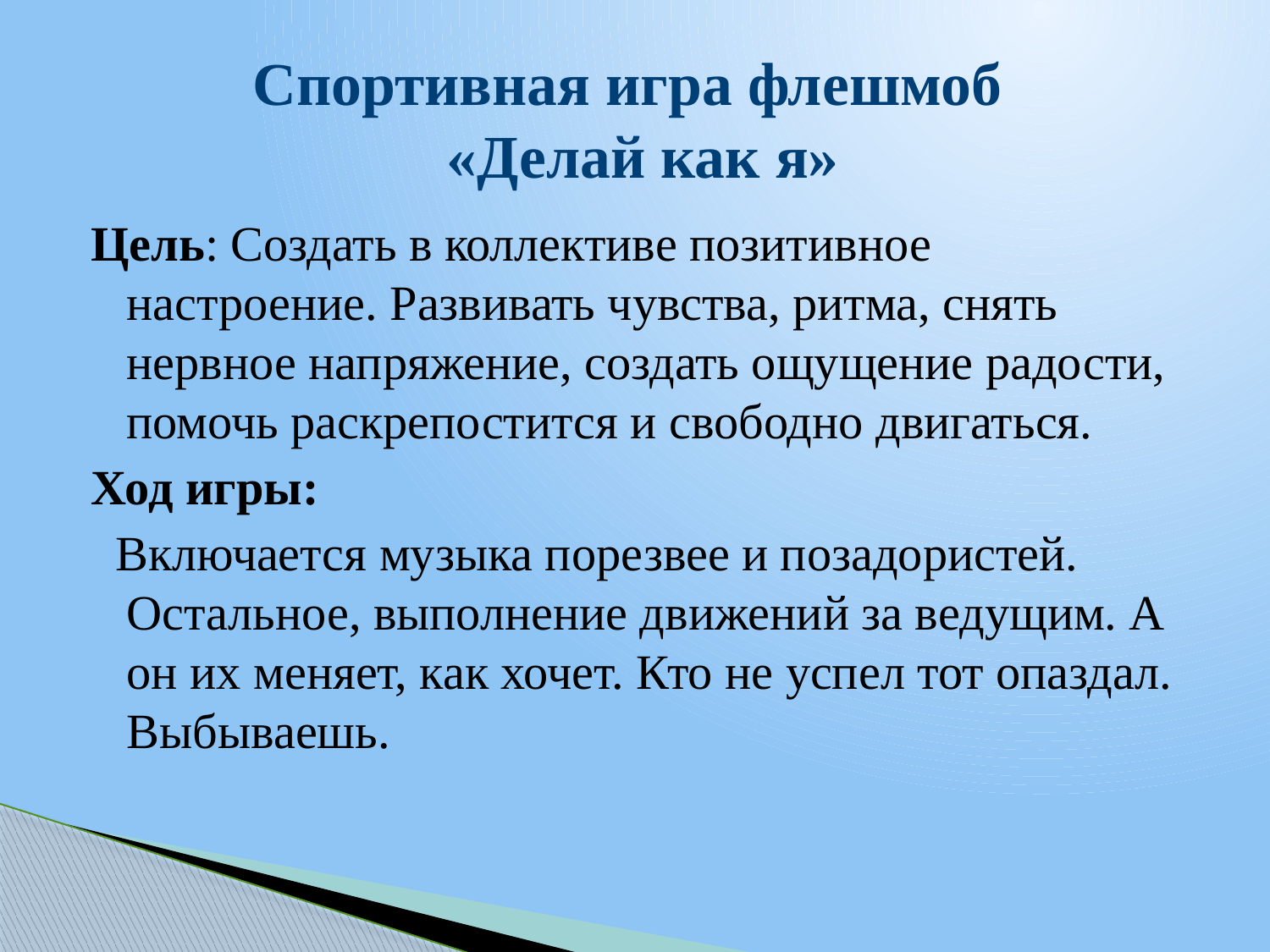

# Спортивная игра флешмоб «Делай как я»
Цель: Создать в коллективе позитивное настроение. Развивать чувства, ритма, снять нервное напряжение, создать ощущение радости, помочь раскрепостится и свободно двигаться.
Ход игры:
  Включается музыка порезвее и позадористей. Остальное, выполнение движений за ведущим. А он их меняет, как хочет. Кто не успел тот опаздал. Выбываешь.